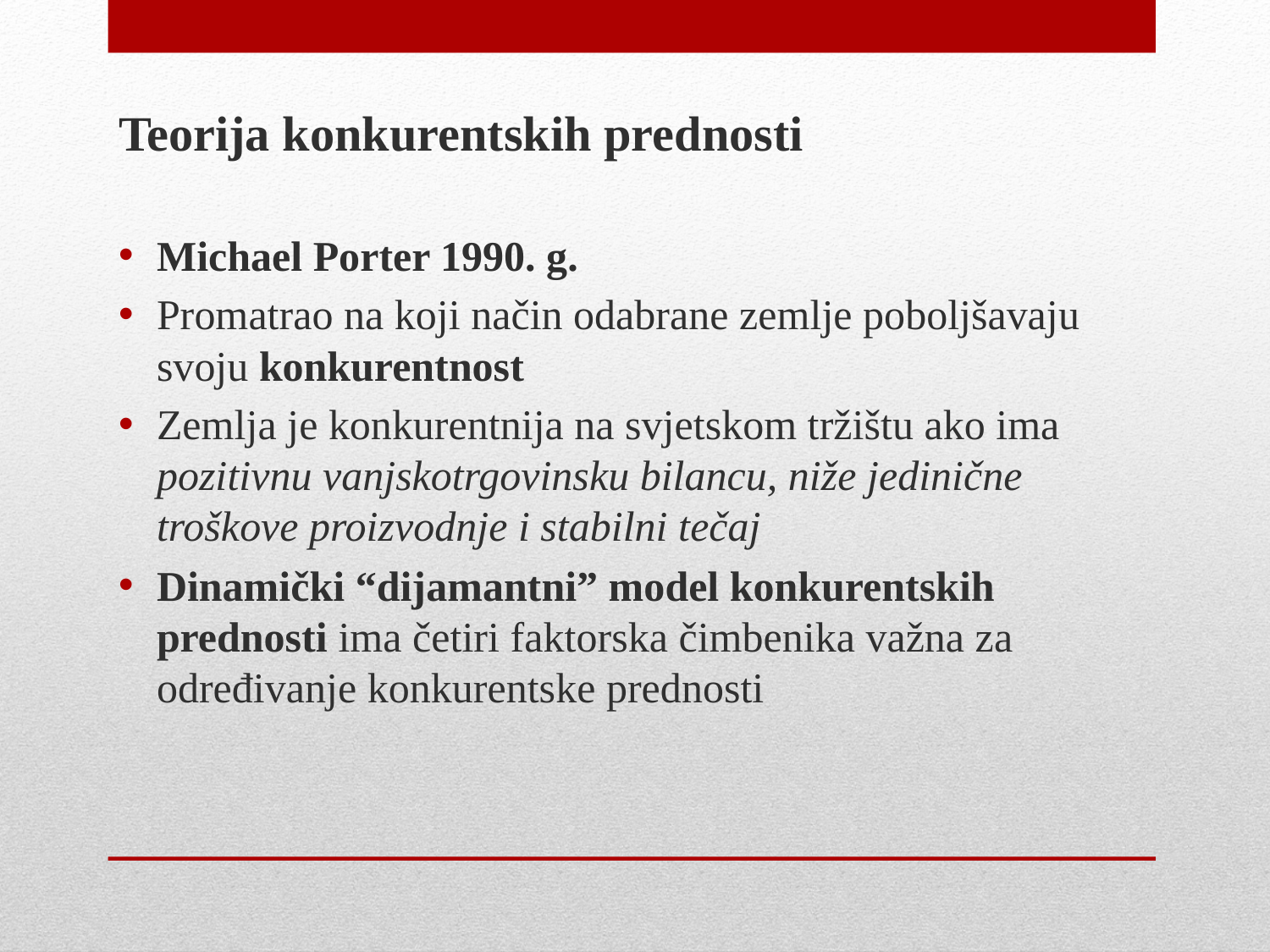

Teorija konkurentskih prednosti

Michael Porter 1990. g.
Promatrao na koji način odabrane zemlje poboljšavaju svoju konkurentnost
Zemlja je konkurentnija na svjetskom tržištu ako ima pozitivnu vanjskotrgovinsku bilancu, niže jedinične troškove proizvodnje i stabilni tečaj
Dinamički “dijamantni” model konkurentskih prednosti ima četiri faktorska čimbenika važna za određivanje konkurentske prednosti